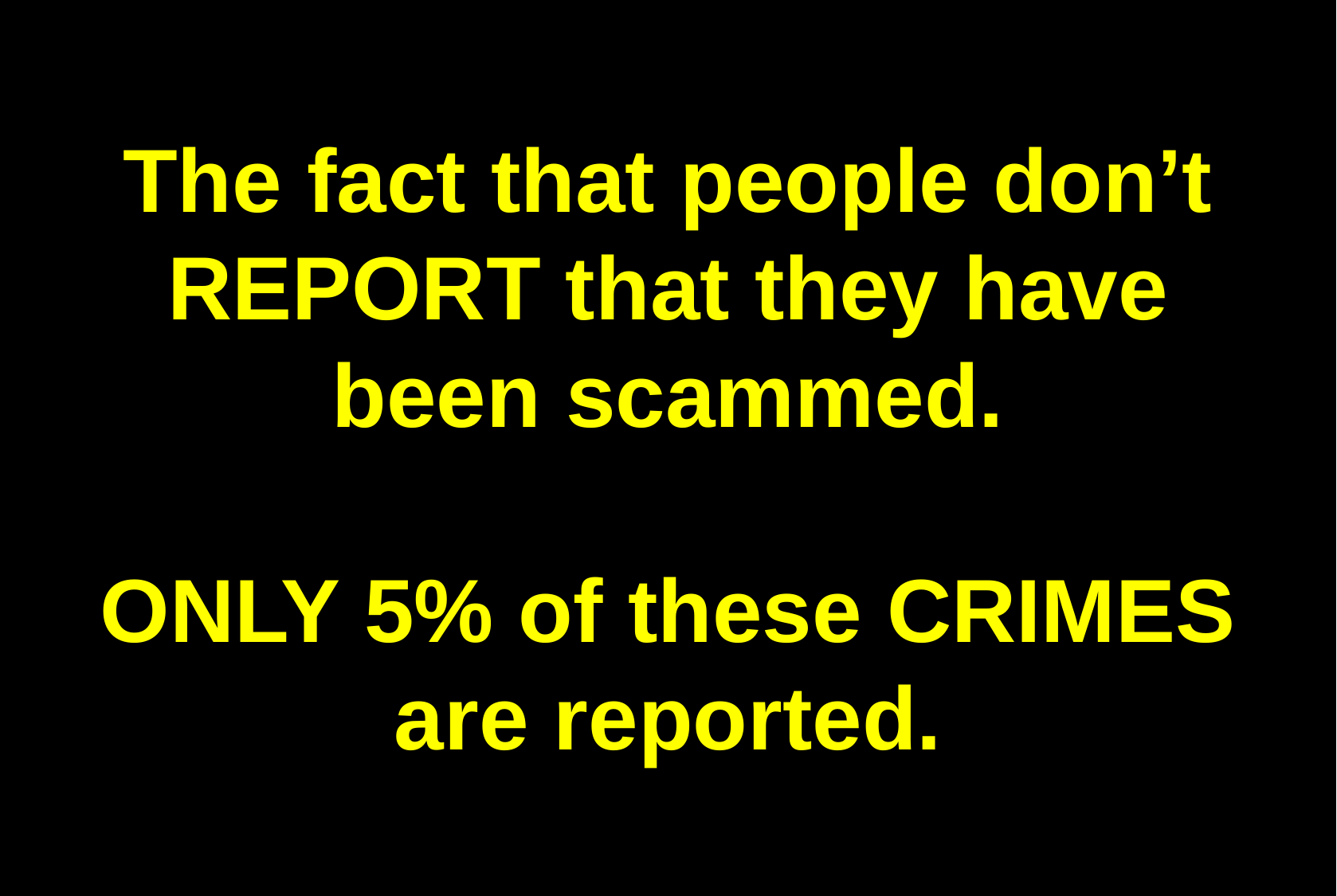

# The fact that people don’t REPORT that they have been scammed. ONLY 5% of these CRIMES are reported.